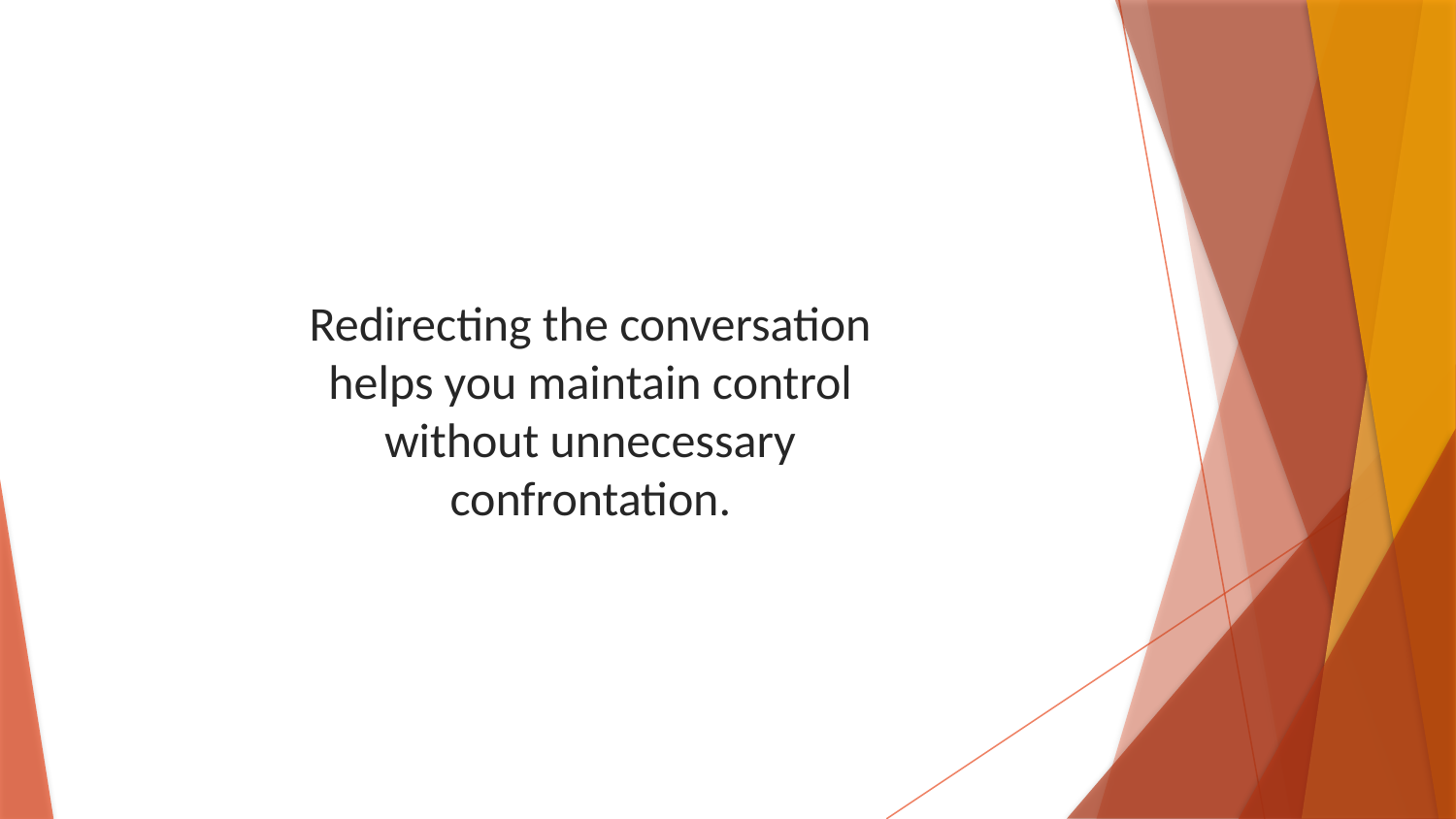

Redirecting the conversation helps you maintain control without unnecessary confrontation.